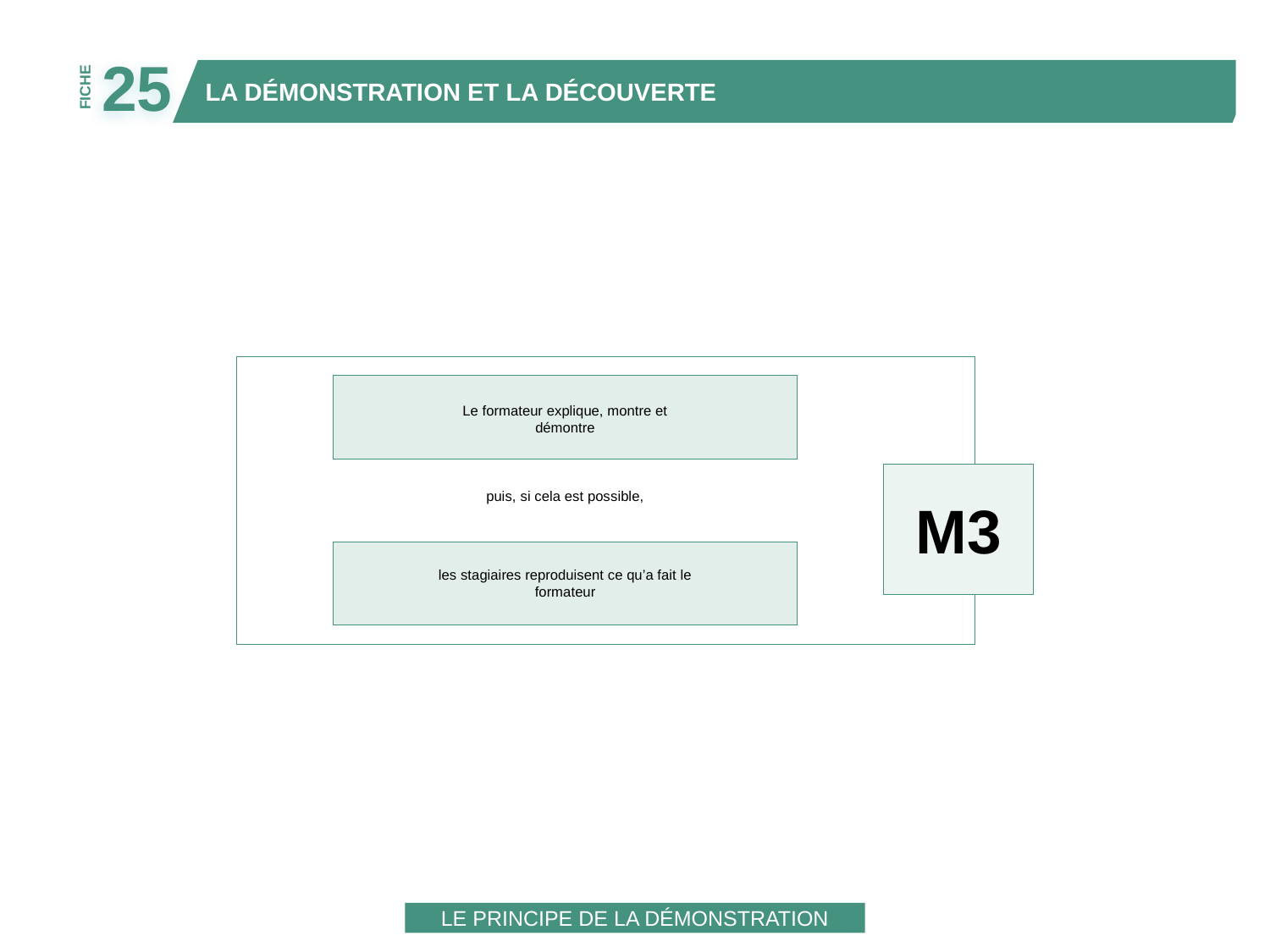

25

LA DÉMONSTRATION ET LA DÉCOUVERTE
FICHE

Le formateur explique, montre et
démontre

puis, si cela est possible,
M3

les stagiaires reproduisent ce qu’a fait le
formateur
LE PRINCIPE DE LA DÉMONSTRATION